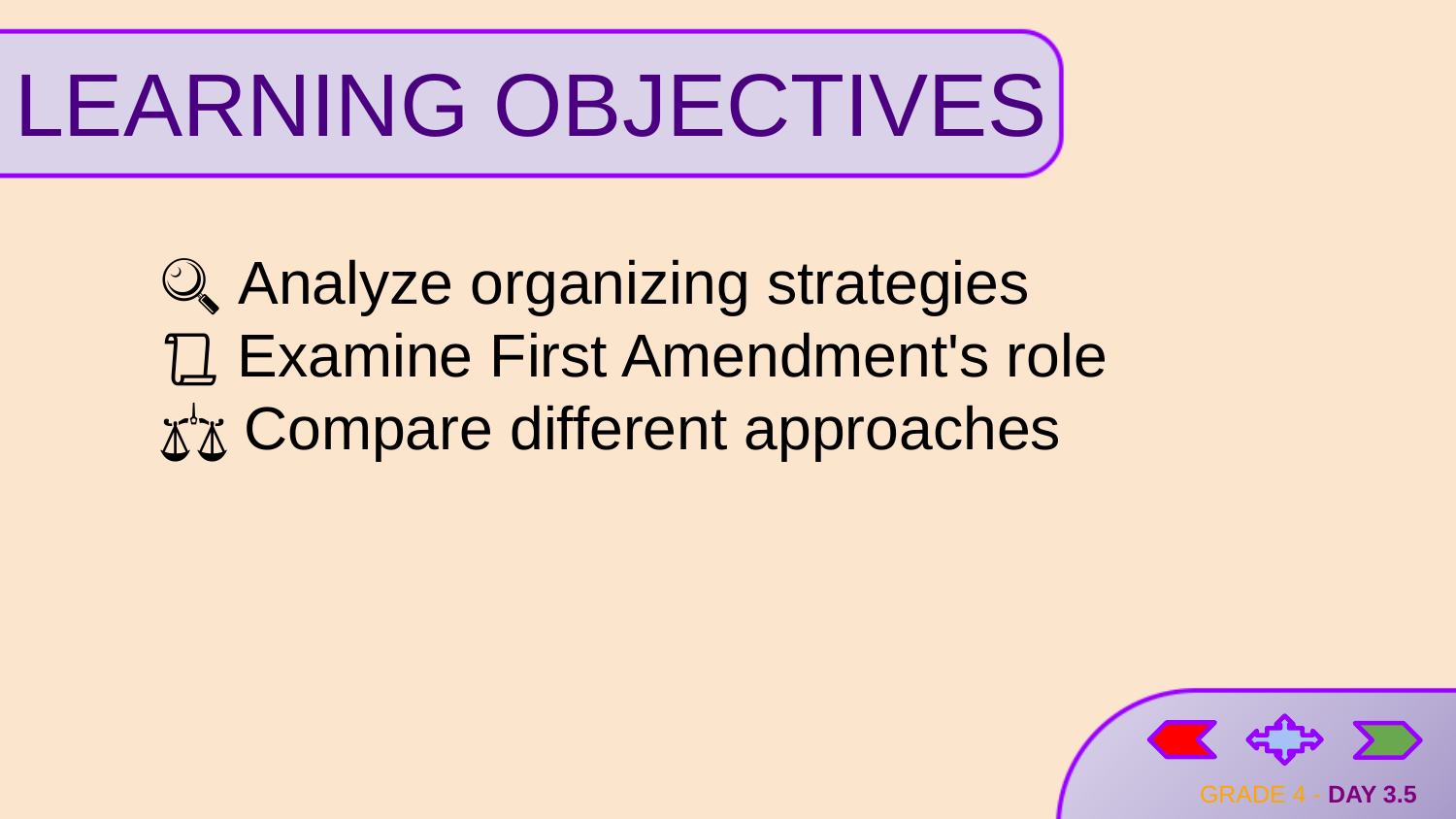

# LEARNING OBJECTIVES

🔍 Analyze organizing strategies
📜 Examine First Amendment's role
⚖️ Compare different approaches

GRADE 4 - DAY 3.5